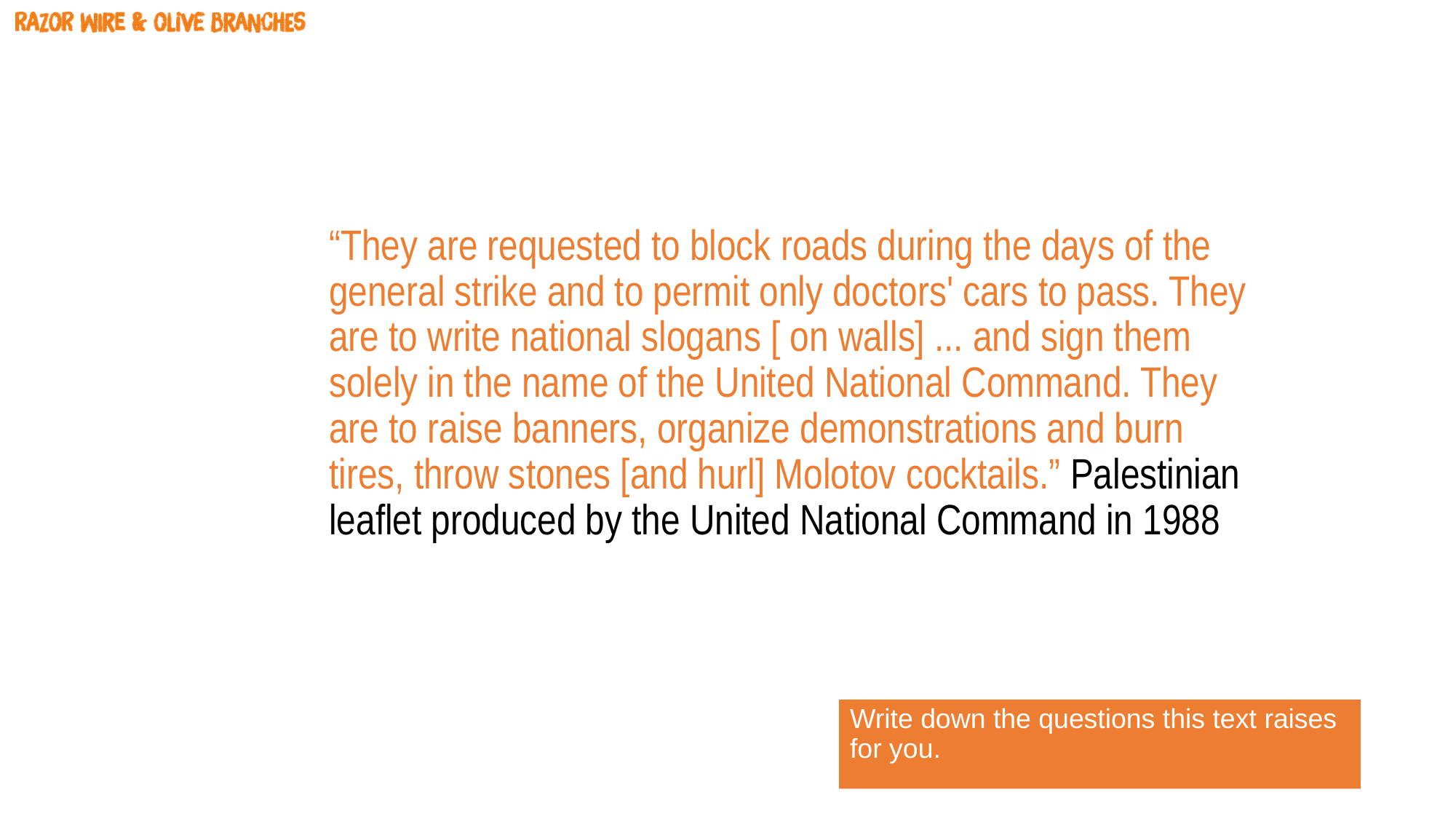

#

“They are requested to block roads during the days of the general strike and to permit only doctors' cars to pass. They are to write national slogans [ on walls] ... and sign them solely in the name of the United National Command. They are to raise banners, organize demonstrations and burn tires, throw stones [and hurl] Molotov cocktails.” Palestinian leaflet produced by the United National Command in 1988
Write down the questions this text raises for you.